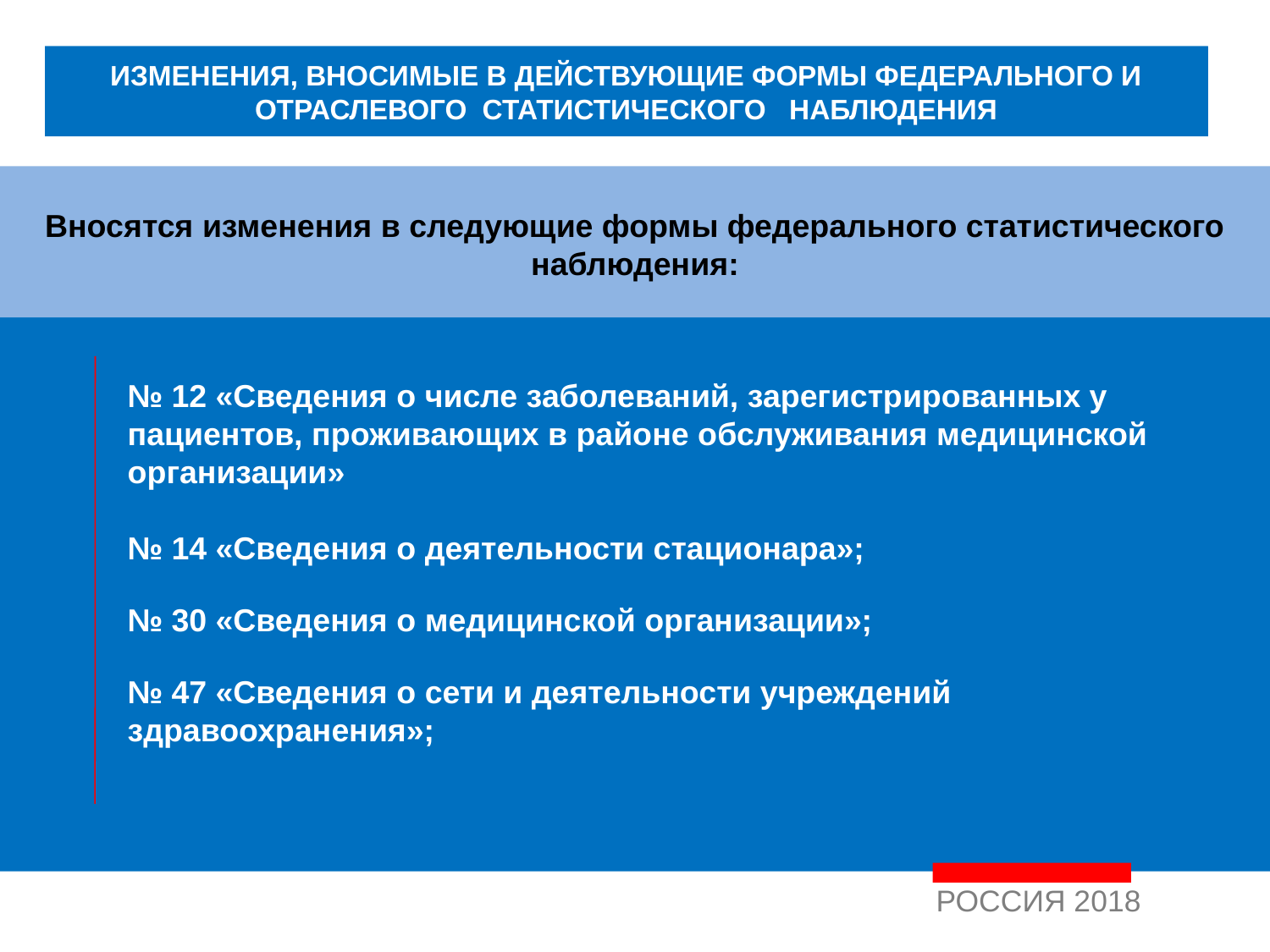

ИЗМЕНЕНИЯ, ВНОСИМЫЕ В ДЕЙСТВУЮЩИЕ ФОРМЫ ФЕДЕРАЛЬНОГО И ОТРАСЛЕВОГО  СТАТИСТИЧЕСКОГО   НАБЛЮДЕНИЯ
ИЗМЕНЕНИЯ, ВНОСИМЫЕ В ДЕЙСТВУЮЩИЕ ФОРМЫ ФЕДЕРАЛЬНОГО И ОТРАСЛЕВОГО  СТАТИСТИЧЕСКОГО   НАБЛЮДЕНИЯ

Вносятся изменения в следующие формы федерального статистического наблюдения:

№ 12 «Сведения о числе заболеваний, зарегистрированных у пациентов, проживающих в районе обслуживания медицинской организации»

№ 14 «Сведения о деятельности стационара»;

№ 30 «Сведения о медицинской организации»;

№ 47 «Сведения о сети и деятельности учреждений здравоохранения»;

РОССИЯ 2018